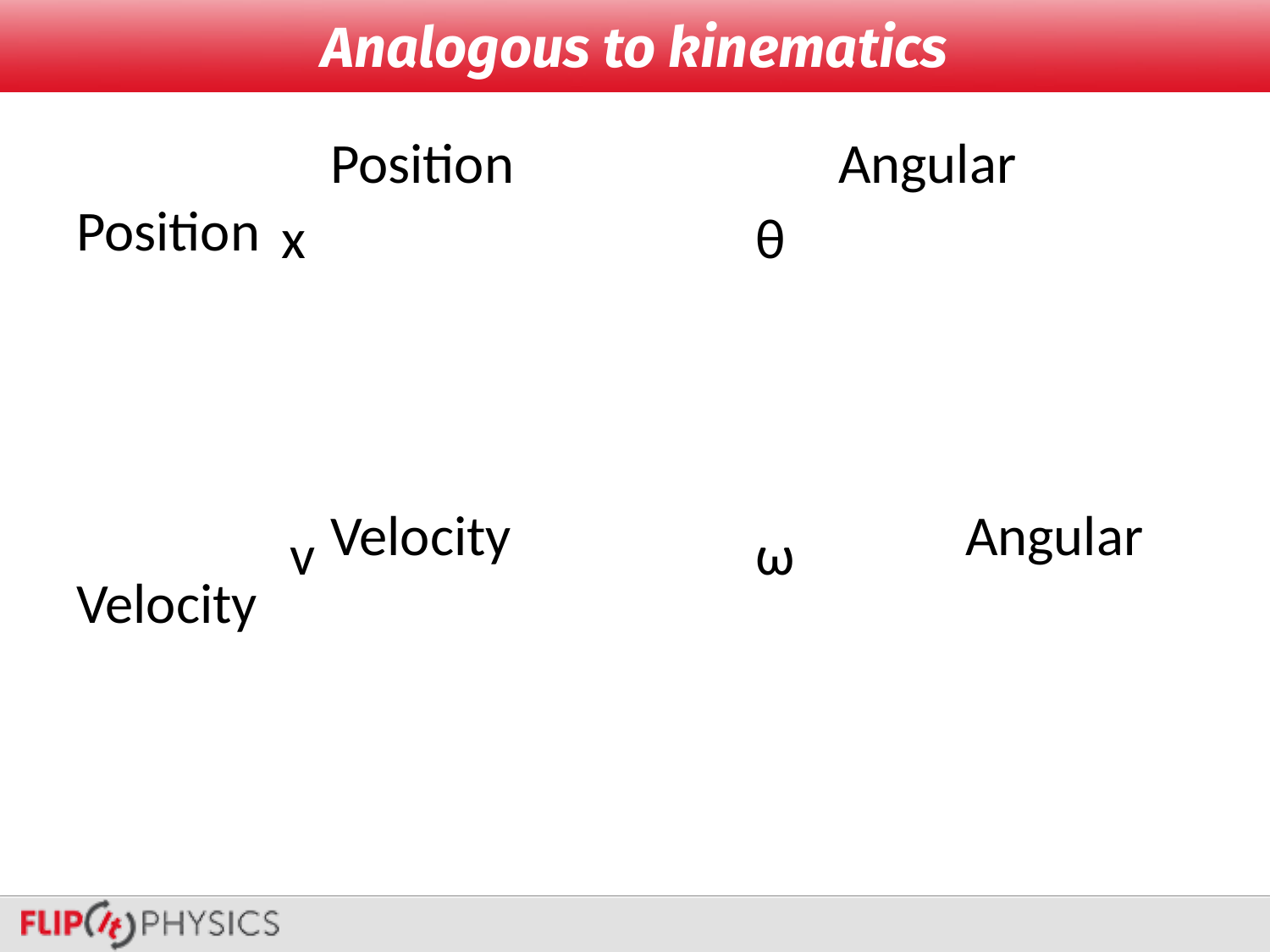

# Analogous to kinematics
		Position  	   		Angular Position

		Velocity				Angular Velocity

x
θ
=     r
v
ω
=      r